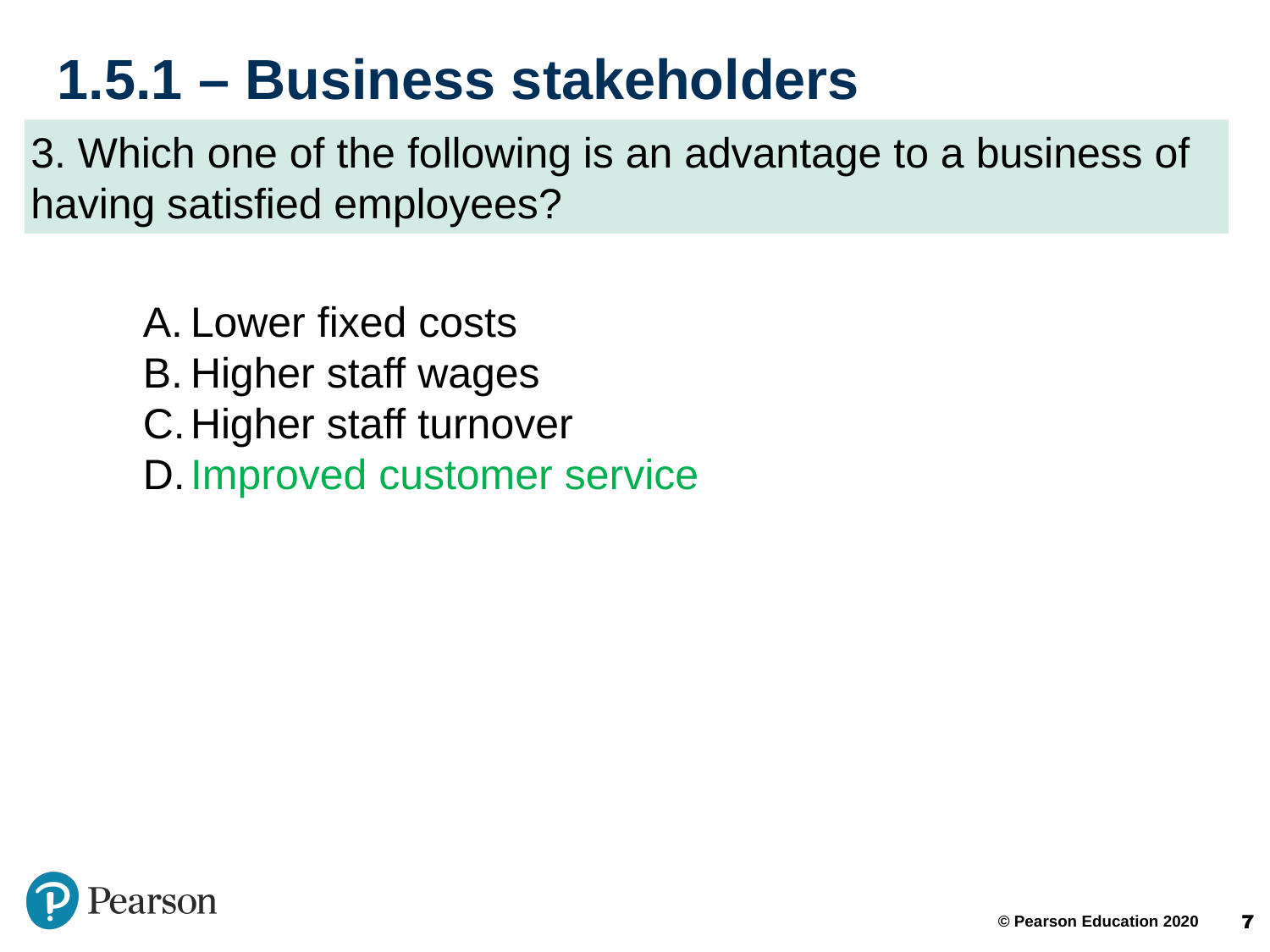

# 1.5.1 – Business stakeholders
3. Which one of the following is an advantage to a business of having satisfied employees?
Lower fixed costs
Higher staff wages
Higher staff turnover
Improved customer service
7